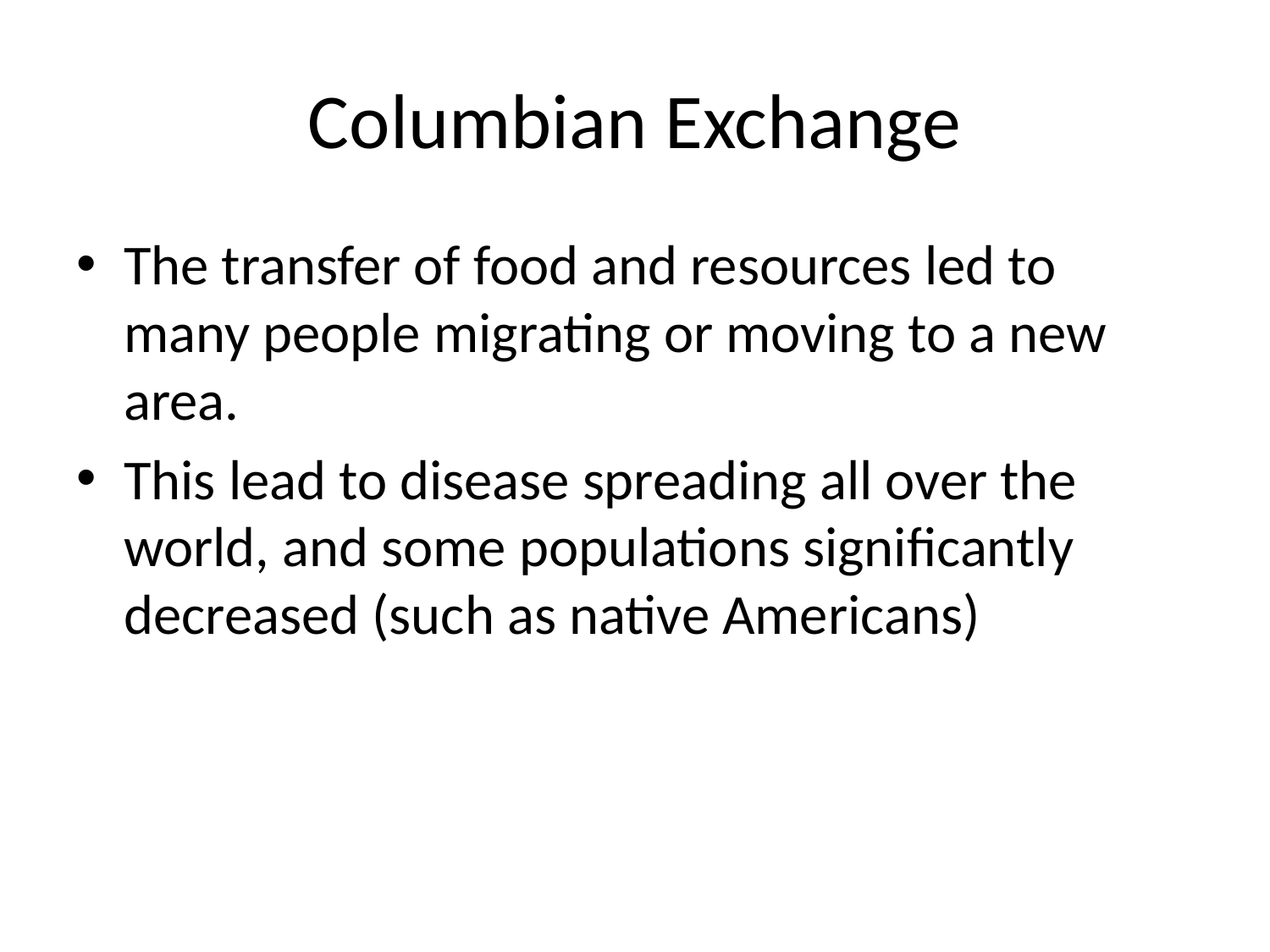

# Columbian Exchange
The transfer of food and resources led to many people migrating or moving to a new area.
This lead to disease spreading all over the world, and some populations significantly decreased (such as native Americans)